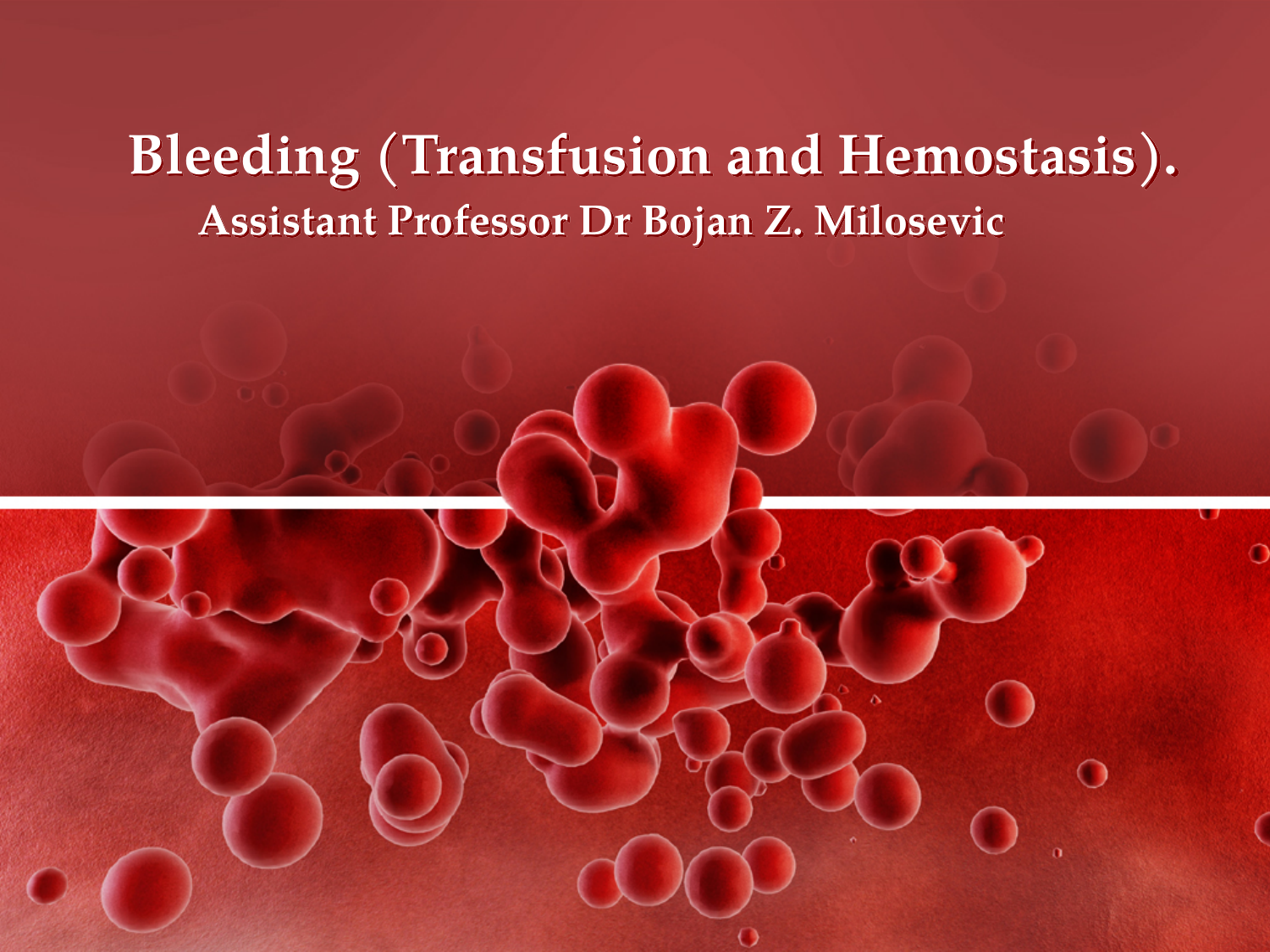

# Bleeding (Transfusion and Hemostasis).
Assistant Professor Dr Bojan Z. Milosevic